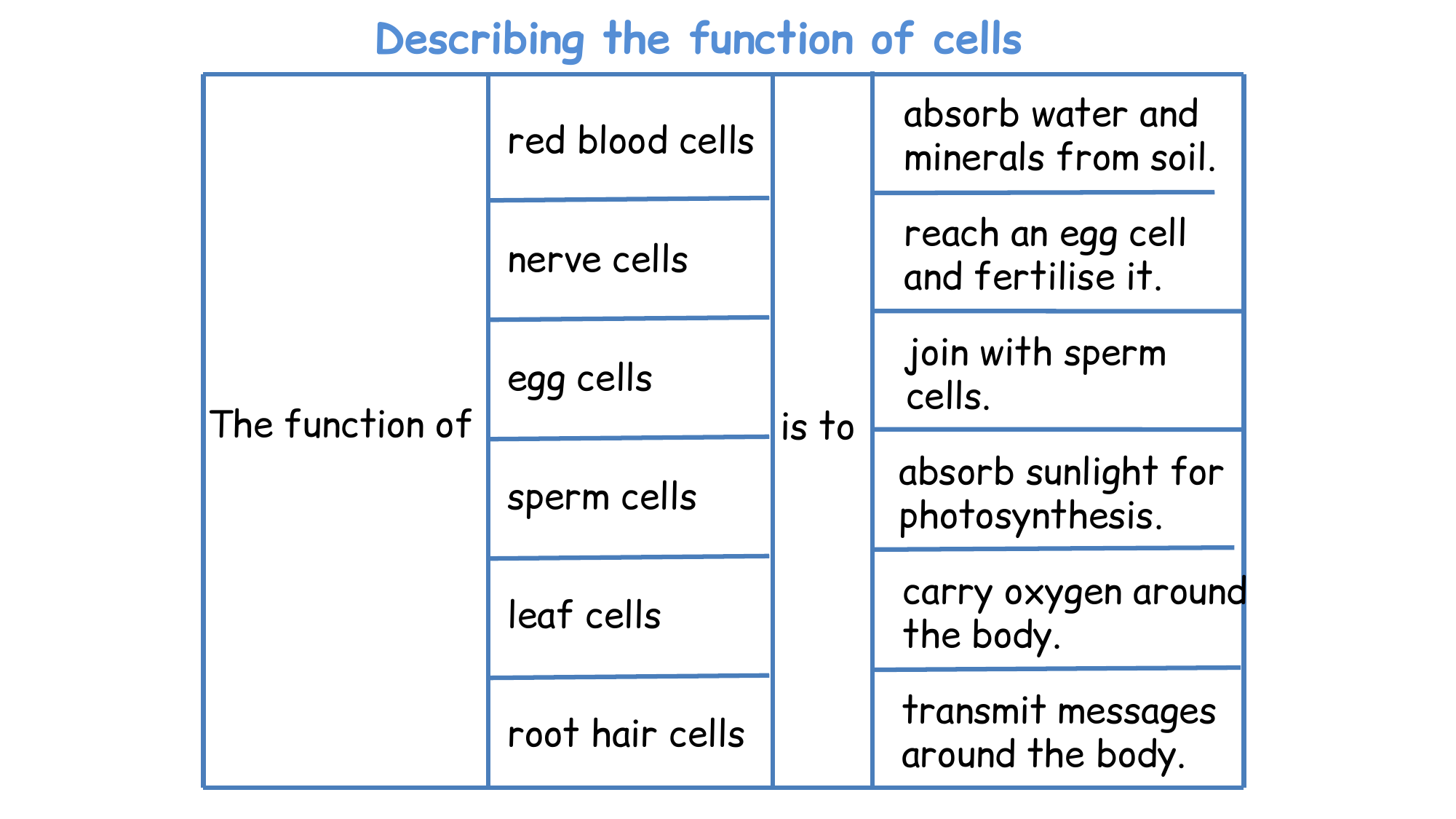

Describing the function of cells
absorb water and minerals from soil.
red blood cells
reach an egg cell and fertilise it.
nerve cells
join with sperm cells.
egg cells
The function of
is to
absorb sunlight for photosynthesis.
sperm cells
carry oxygen around the body.
leaf cells
transmit messages around the body.
root hair cells